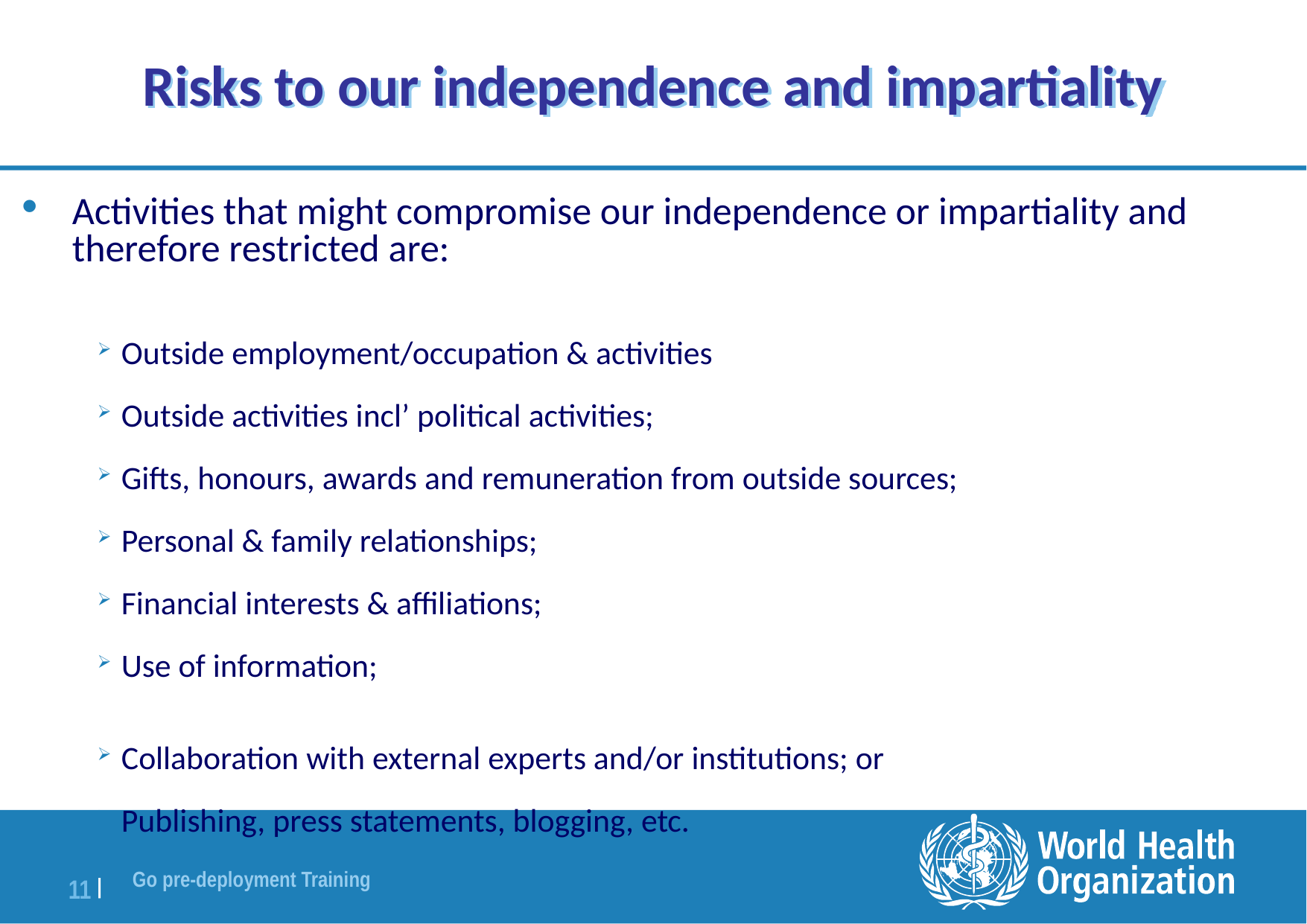

# Risks to our independence and impartiality
Activities that might compromise our independence or impartiality and therefore restricted are:

Outside employment/occupation & activities

Outside activities incl’ political activities;

Gifts, honours, awards and remuneration from outside sources;

Personal & family relationships;

Financial interests & affiliations;

Use of information;

Collaboration with external experts and/or institutions; or

Publishing, press statements, blogging, etc.